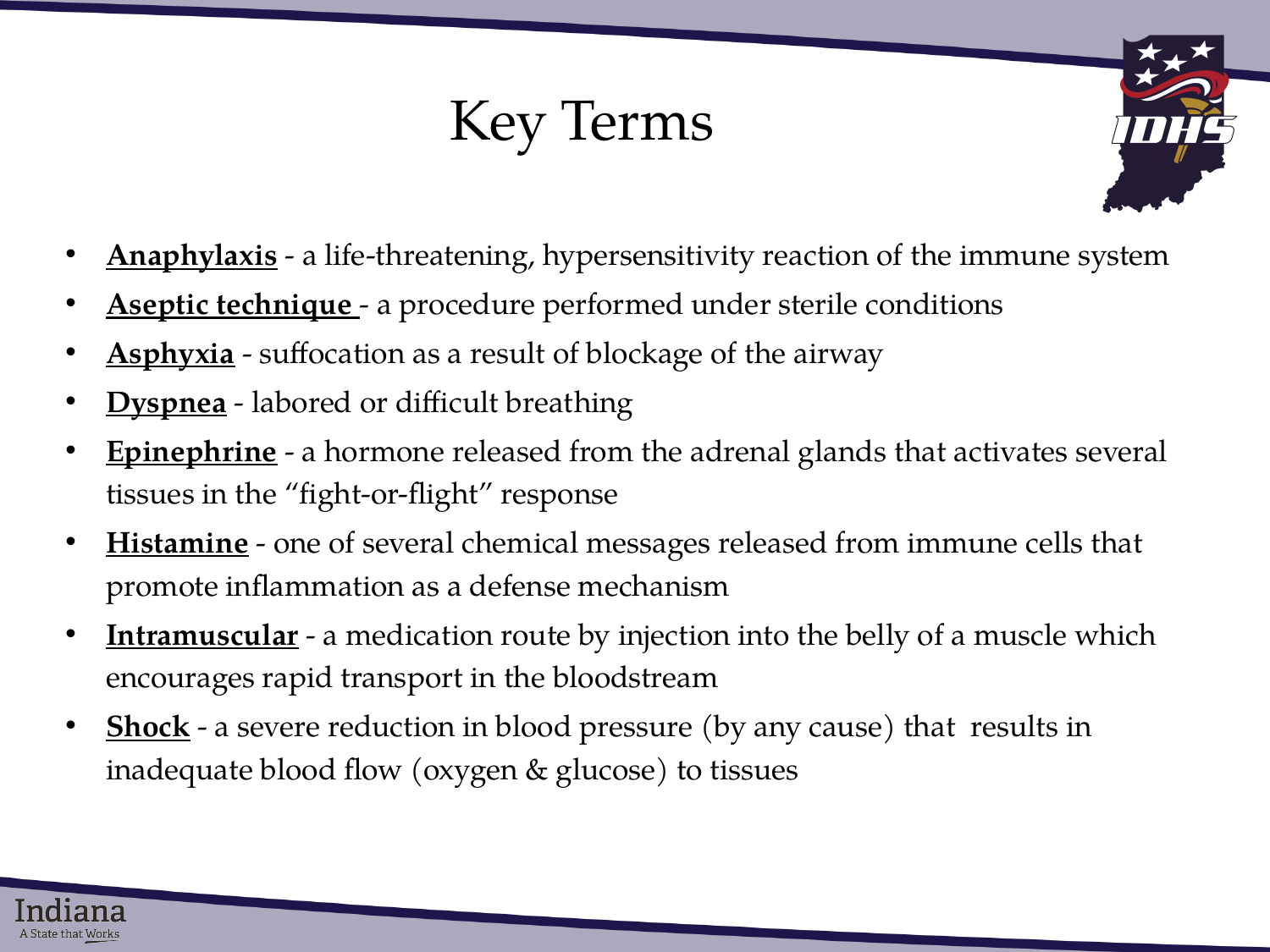

# Key Terms
Anaphylaxis - a life-threatening, hypersensitivity reaction of the immune system
Aseptic technique - a procedure performed under sterile conditions
Asphyxia - suffocation as a result of blockage of the airway
Dyspnea - labored or difficult breathing
Epinephrine - a hormone released from the adrenal glands that activates several tissues in the “fight-or-flight” response
Histamine - one of several chemical messages released from immune cells that promote inflammation as a defense mechanism
Intramuscular - a medication route by injection into the belly of a muscle which encourages rapid transport in the bloodstream
Shock - a severe reduction in blood pressure (by any cause) that  results in inadequate blood flow (oxygen & glucose) to tissues